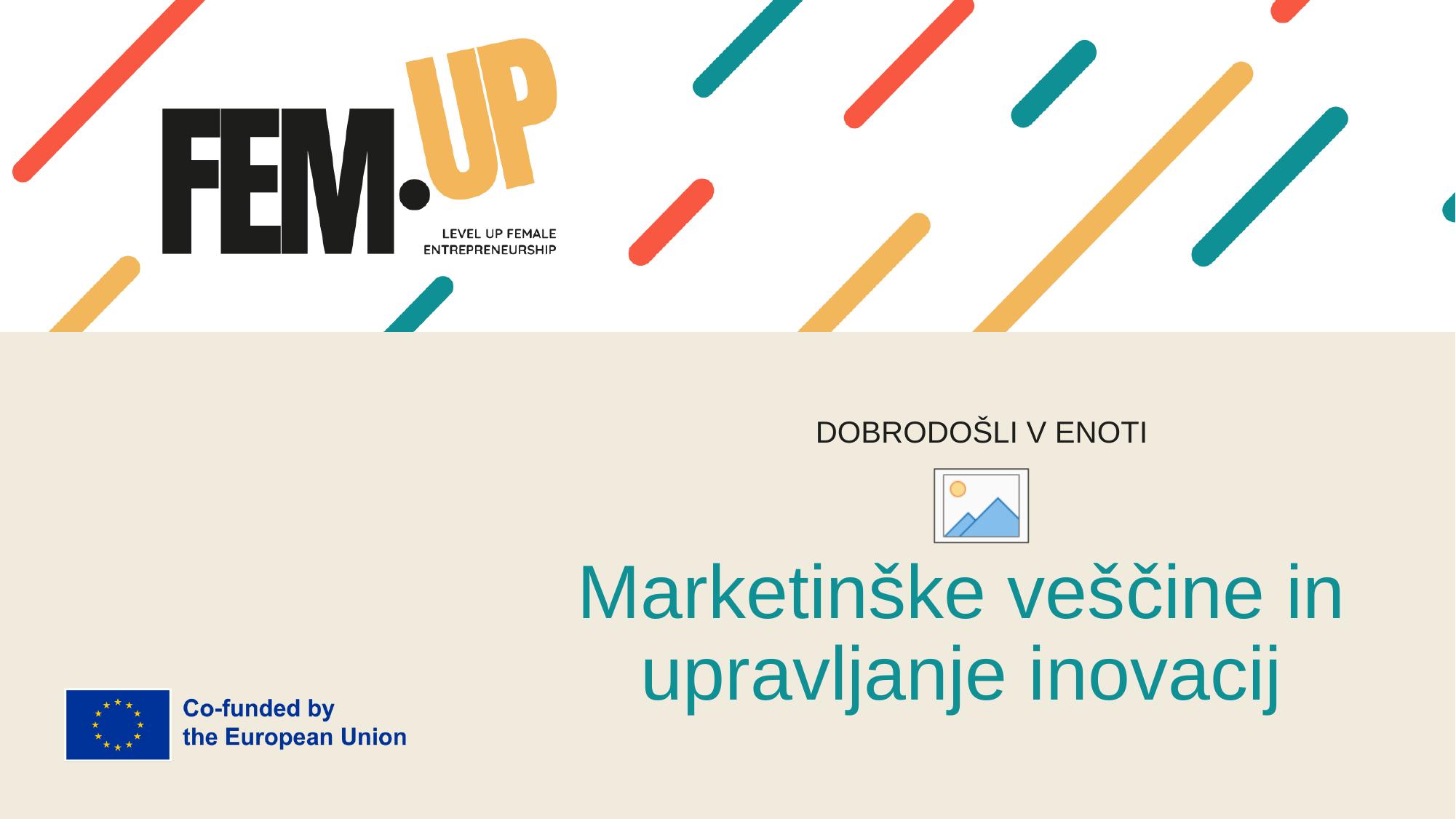

DOBRODOŠLI V ENOTI
# Marketinške veščine in upravljanje inovacij